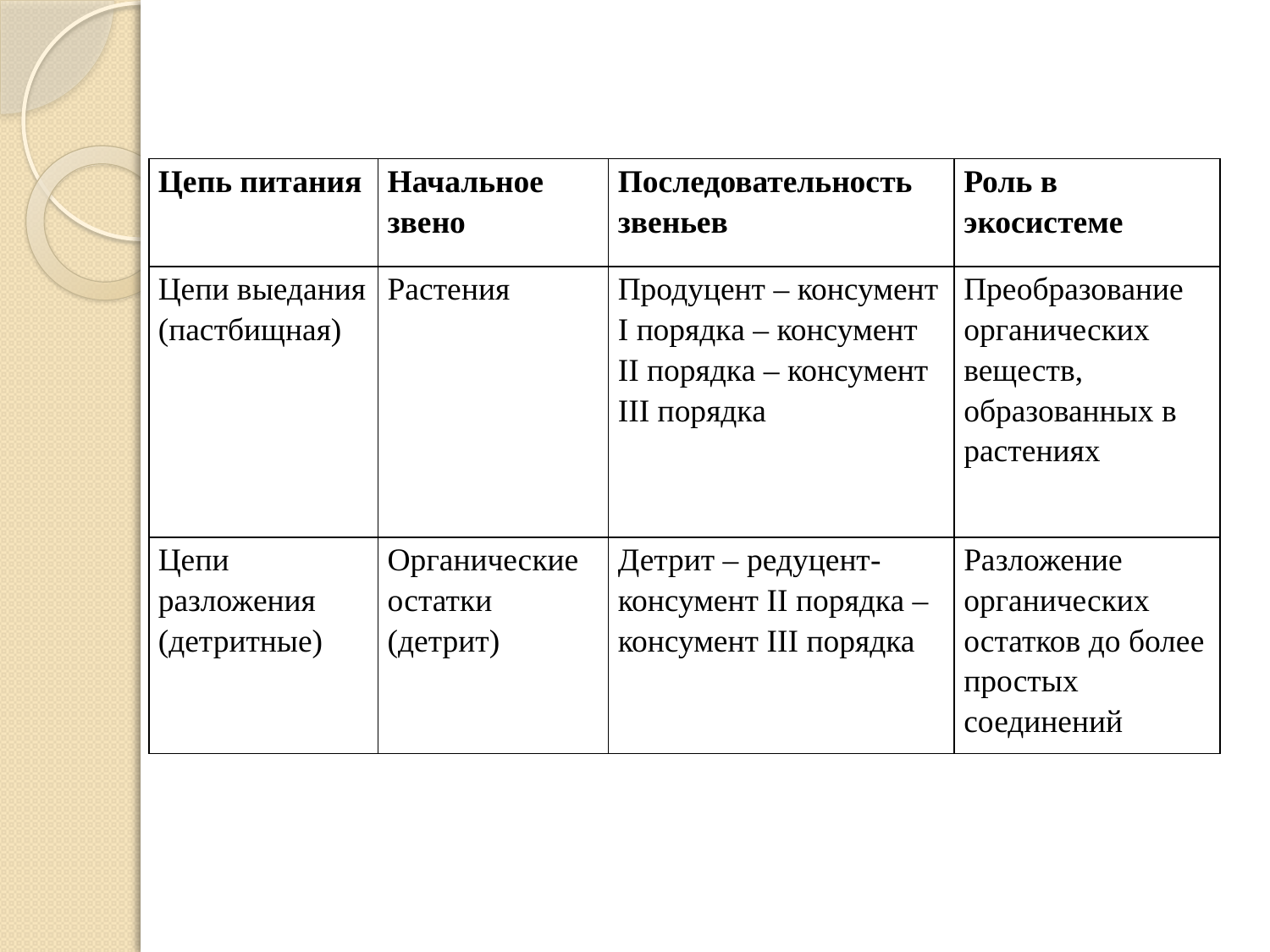

#
| Цепь питания | Начальное звено | Последовательность звеньев | Роль в экосистеме |
| --- | --- | --- | --- |
| Цепи выедания (пастбищная) | Растения | Продуцент – консумент I порядка – консумент II порядка – консумент III порядка | Преобразование органических веществ, образованных в растениях |
| Цепи разложения (детритные) | Органические остатки (детрит) | Детрит – редуцент- консумент II порядка – консумент III порядка | Разложение органических остатков до более простых соединений |